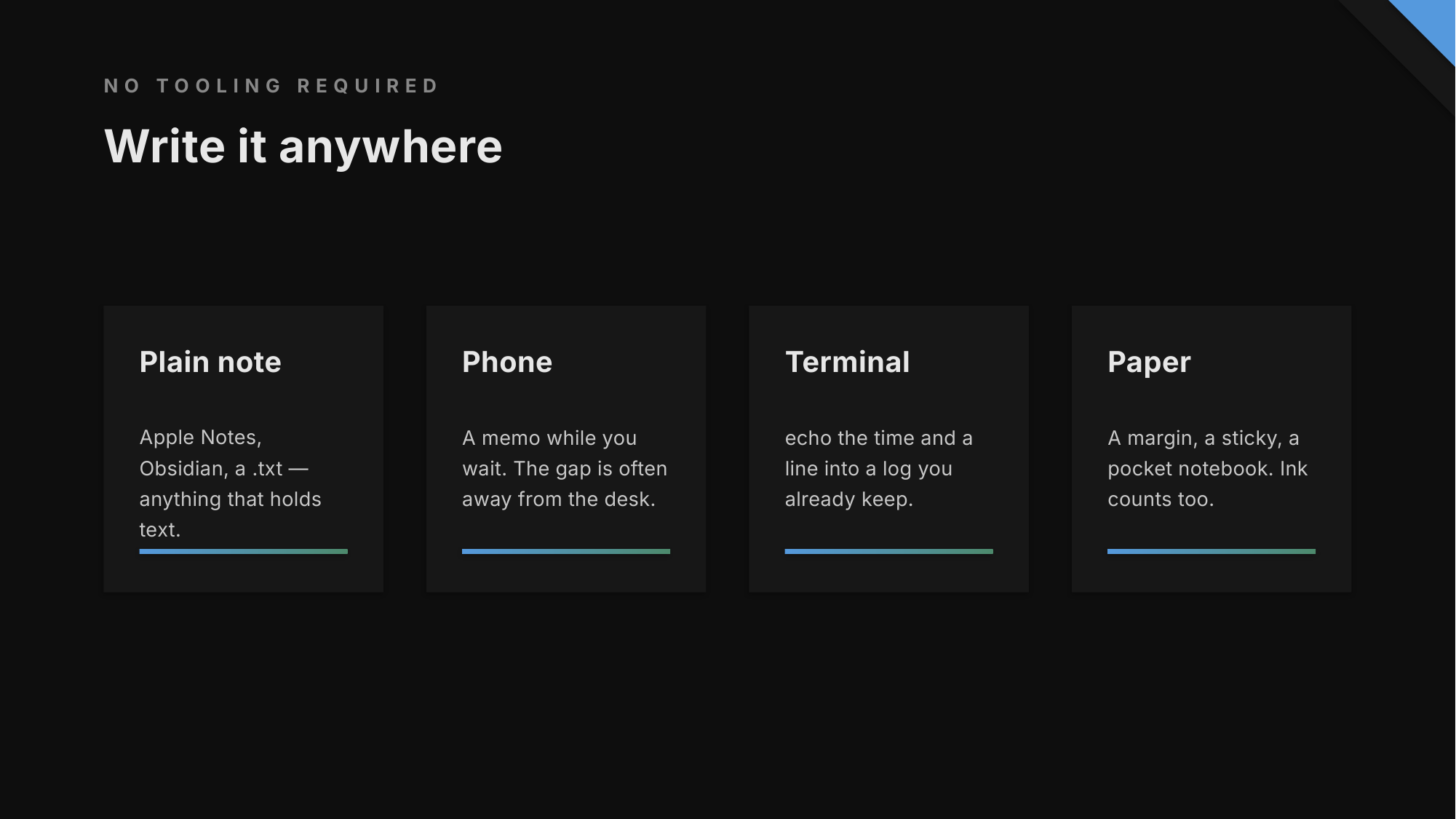

NO TOOLING REQUIRED
Write it anywhere

Plain note
Phone
Terminal
Paper
Apple Notes, Obsidian, a .txt — anything that holds text.
A memo while you wait. The gap is often away from the desk.
echo the time and a line into a log you already keep.
A margin, a sticky, a pocket notebook. Ink counts too.